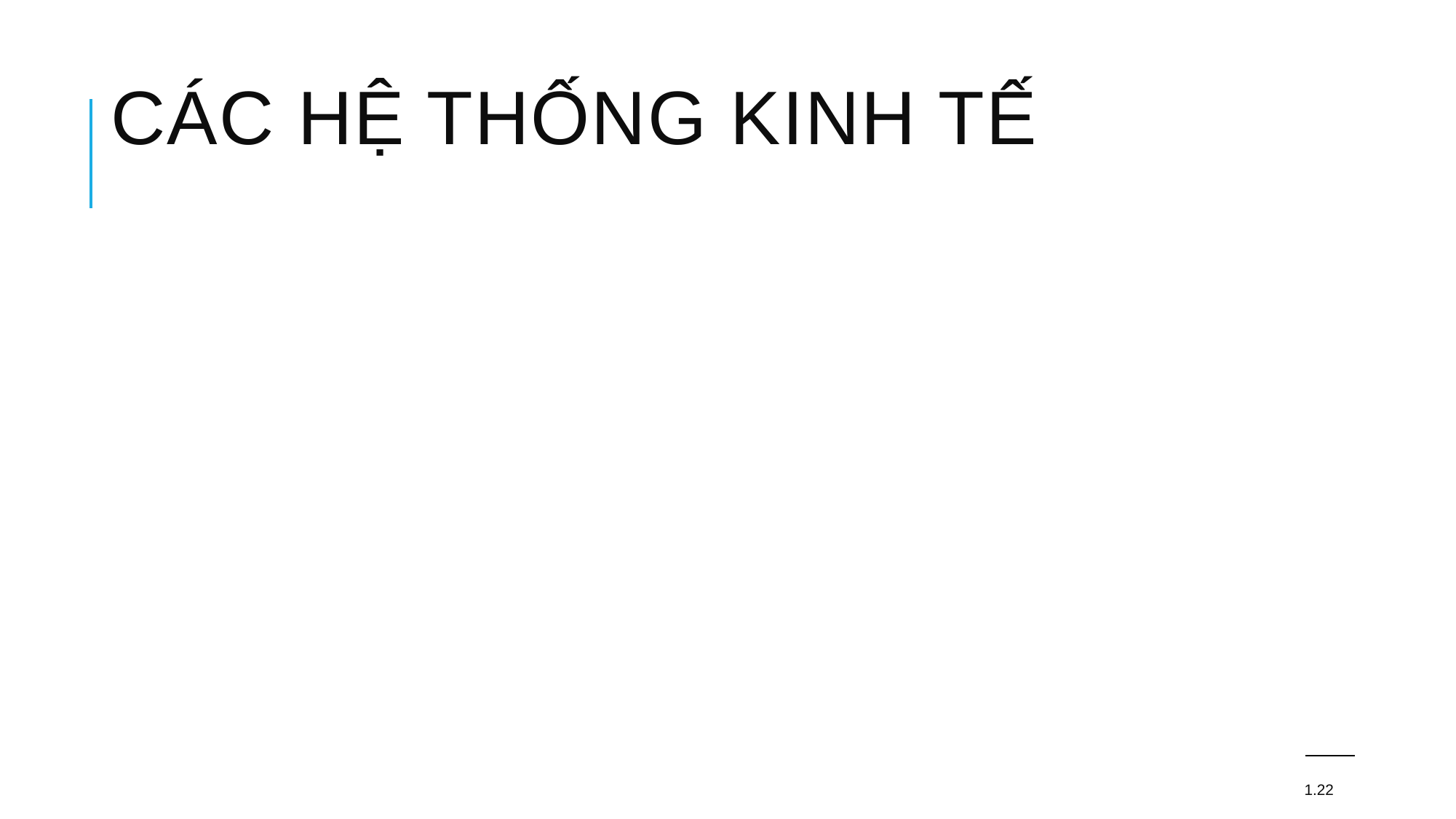

# CÁC HỆ THỐNG KINH TẾ
1.22